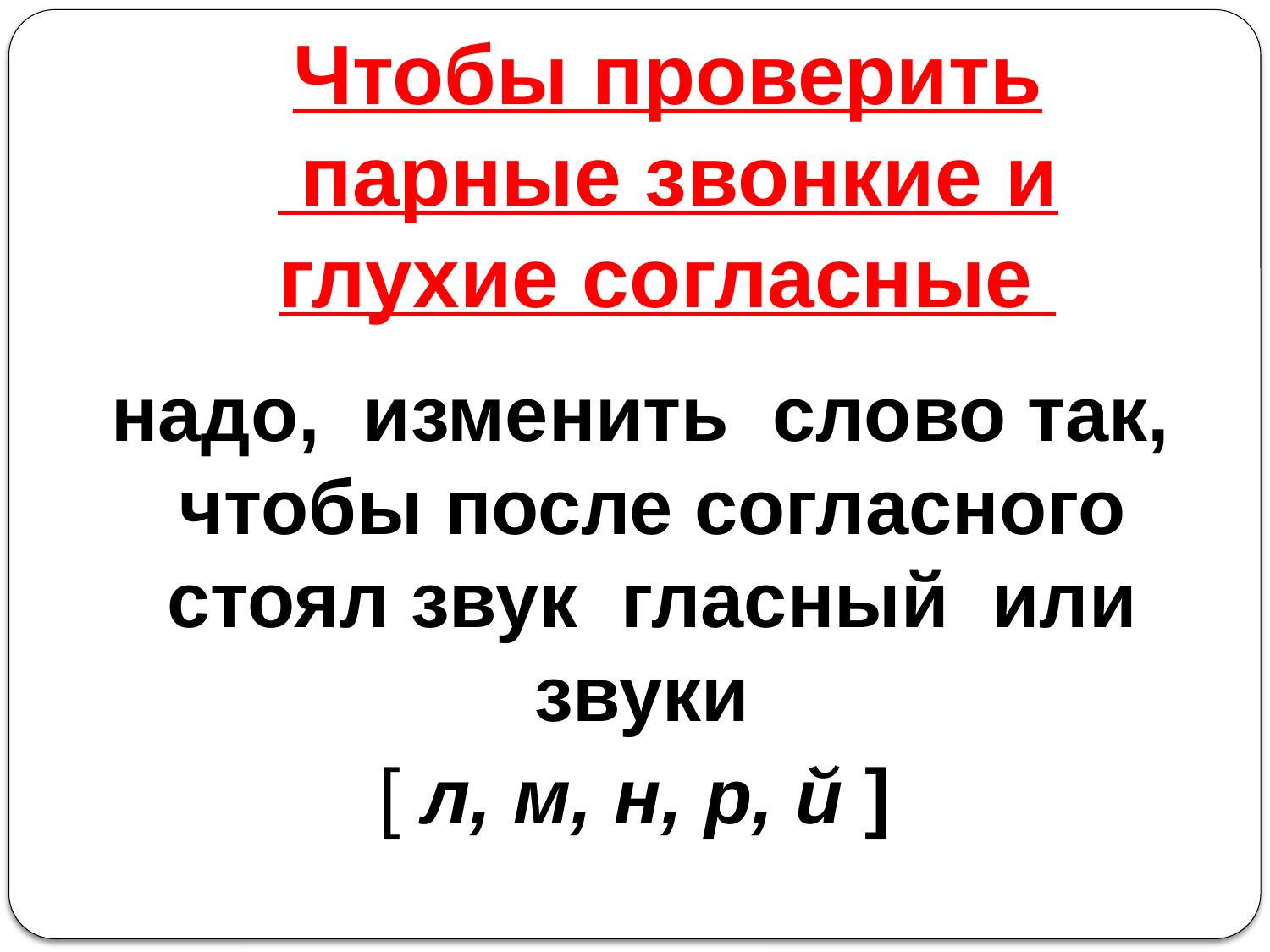

# Чтобы проверить парные звонкие и глухие согласные
 надо,  изменить  слово так, чтобы после согласного стоял звук  гласный  или звуки
[ л, м, н, р, й ]